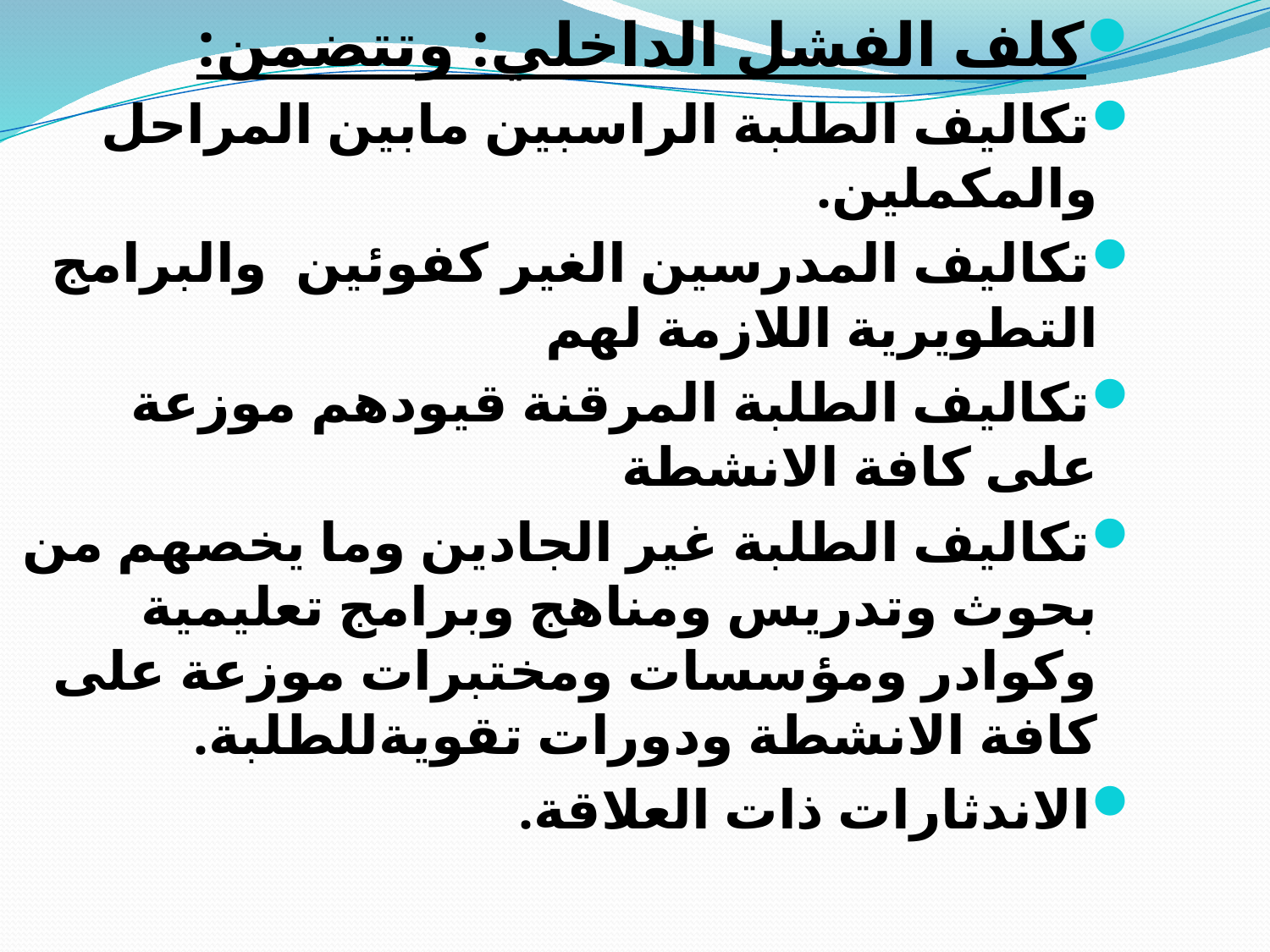

كلف الفشل الداخلي: وتتضمن:
تكاليف الطلبة الراسبين مابين المراحل والمكملين.
تكاليف المدرسين الغير كفوئين  والبرامج التطويرية اللازمة لهم
تكاليف الطلبة المرقنة قيودهم موزعة على كافة الانشطة
تكاليف الطلبة غير الجادين وما يخصهم من بحوث وتدريس ومناهج وبرامج تعليمية وكوادر ومؤسسات ومختبرات موزعة على كافة الانشطة ودورات تقويةللطلبة.
الاندثارات ذات العلاقة.